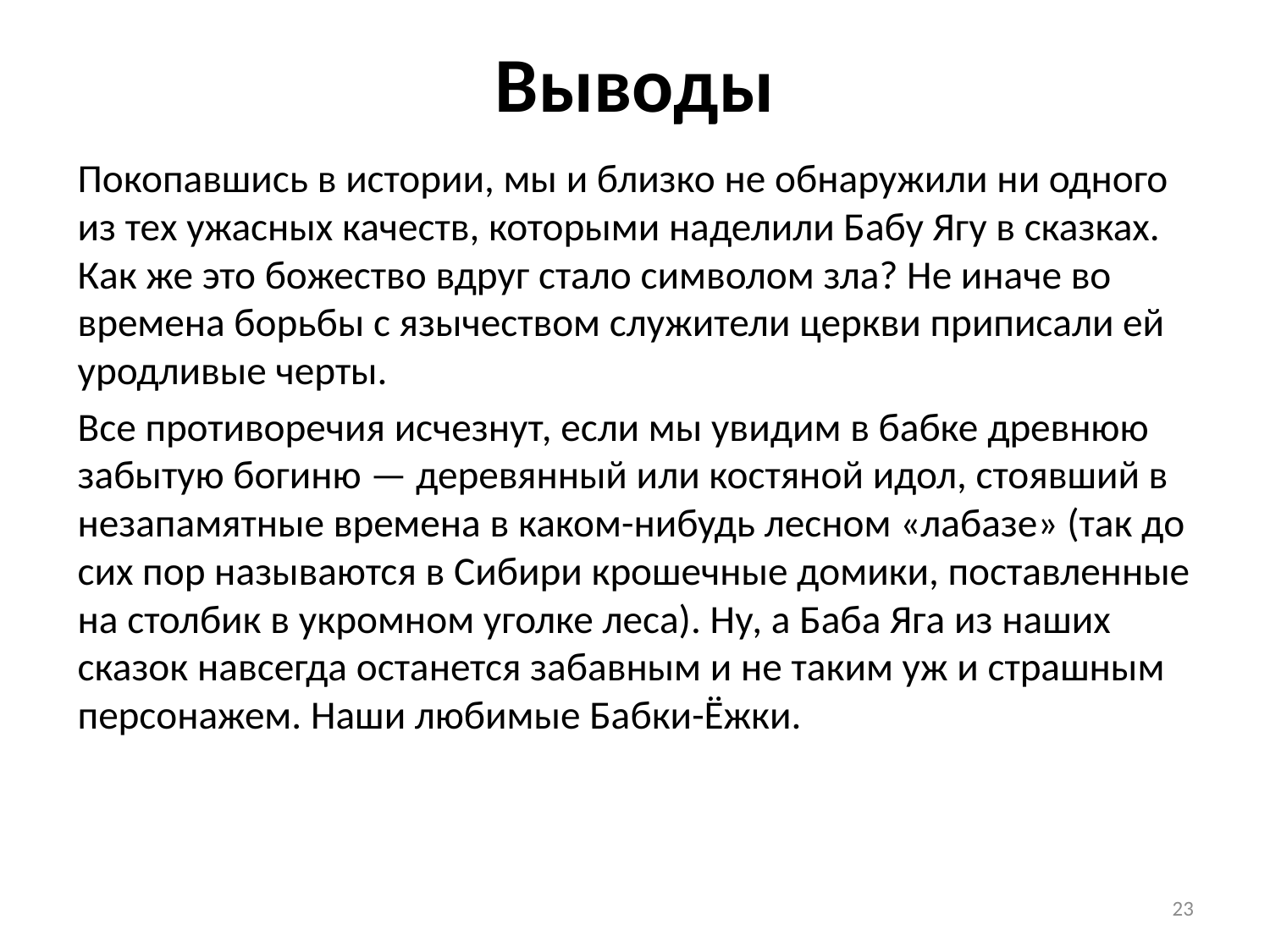

# Выводы
Покопавшись в истории, мы и близко не обнаружили ни одного из тех ужасных качеств, которыми наделили Бабу Ягу в сказках. Как же это божество вдруг стало символом зла? Не иначе во времена борьбы с язычеством служители церкви приписали ей уродливые черты.
Все противоречия исчезнут, если мы увидим в бабке древнюю забытую богиню — деревянный или костяной идол, стоявший в незапамятные времена в каком-нибудь лесном «лабазе» (так до сих пор называются в Сибири крошечные домики, поставленные на столбик в укромном уголке леса). Ну, а Баба Яга из наших сказок навсегда останется забавным и не таким уж и страшным персонажем. Наши любимые Бабки-Ёжки.
23